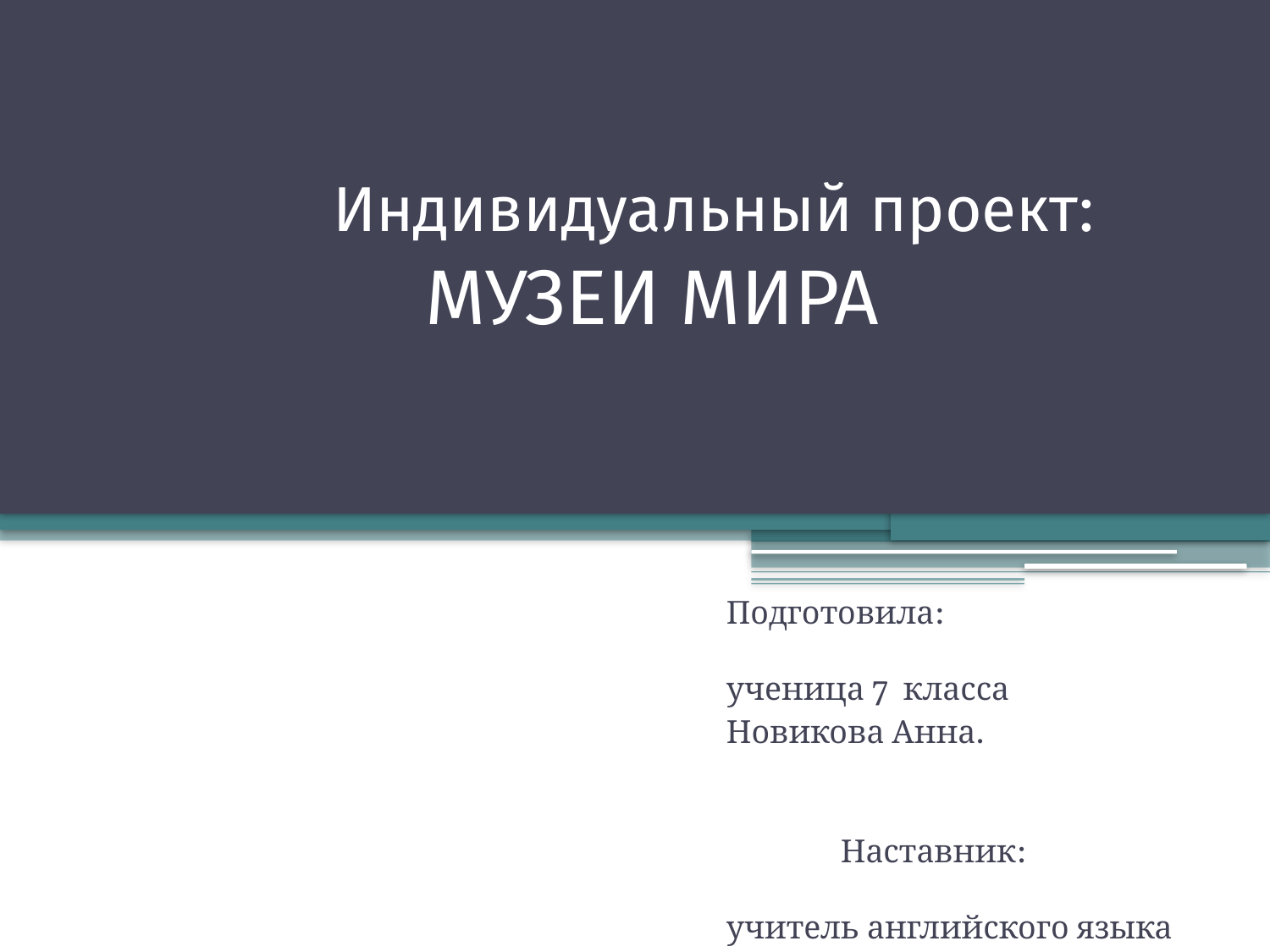

# Индивидуальный проект: МУЗЕИ МИРА
Подготовила:                                                                                           ученица 7  класса
Новикова Анна.
                                                                                   Наставник:                                                                                                 учитель английского языка
Обатнина Н.В.